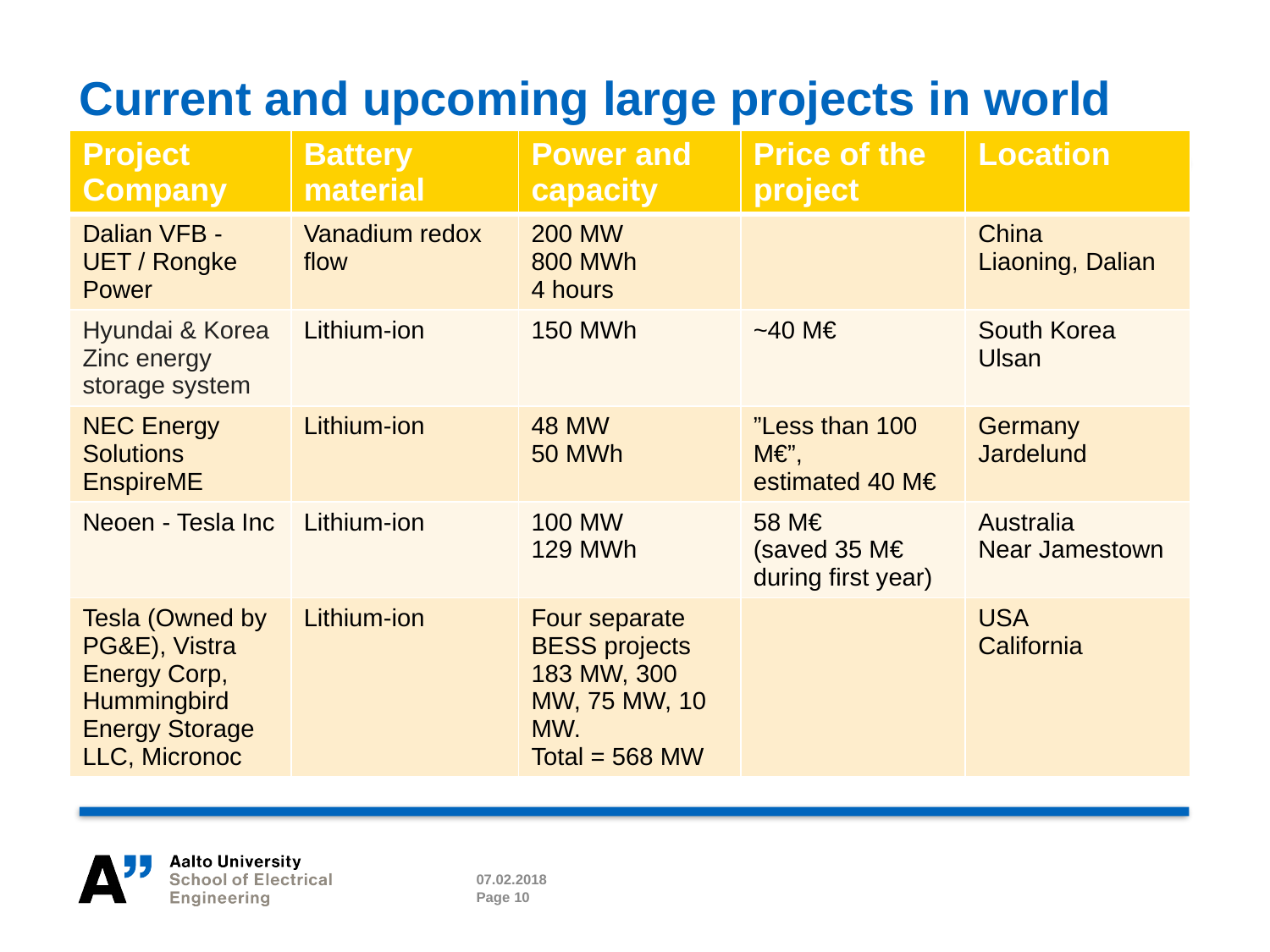

# Current and upcoming large projects in world
| Project Company | Battery material | Power and capacity | Price of the project | Location |
| --- | --- | --- | --- | --- |
| Dalian VFB - UET / Rongke Power | Vanadium redox flow | 200 MW 800 MWh 4 hours |  | China Liaoning, Dalian |
| Hyundai & Korea Zinc energy storage system | Lithium-ion | 150 MWh | ~40 M€ | South Korea Ulsan |
| NEC Energy Solutions EnspireME | Lithium-ion | 48 MW 50 MWh | ”Less than 100 M€”, estimated 40 M€ | Germany Jardelund |
| Neoen - Tesla Inc | Lithium-ion | 100 MW 129 MWh | 58 M€ (saved 35 M€ during first year) | Australia Near Jamestown |
| Tesla (Owned by PG&E), Vistra Energy Corp, Hummingbird Energy Storage LLC, Micronoc | Lithium-ion | Four separate BESS projects 183 MW, 300 MW, 75 MW, 10 MW. Total = 568 MW |  | USA California |

07.02.2018
Page 10